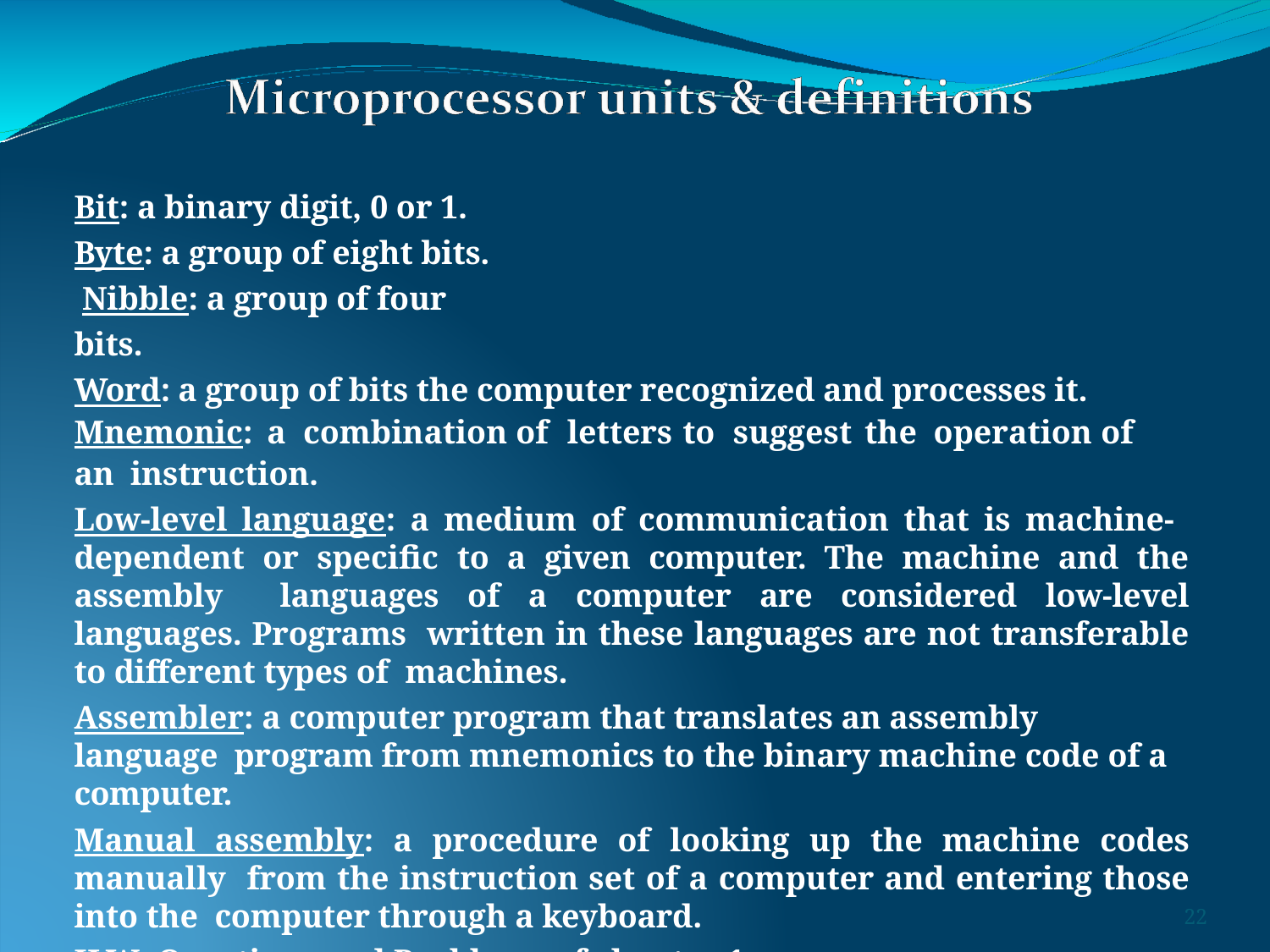

Bit: a binary digit, 0 or 1.  Byte: a group of eight bits.  Nibble: a group of four bits.
Word: a group of bits the computer recognized and processes it.  Mnemonic:	a	combination	of	letters	to	suggest	the	operation	of	an  instruction.
Low-level language: a medium of communication that is machine-  dependent or specific to a given computer. The machine and the assembly  languages of a computer are considered low-level languages. Programs  written in these languages are not transferable to different types of  machines.
Assembler: a computer program that translates an assembly language  program from mnemonics to the binary machine code of a computer.
Manual assembly: a procedure of looking up the machine codes manually  from the instruction set of a computer and entering those into the  computer through a keyboard.
H.W: Questions and Problems of chapter 1.
22